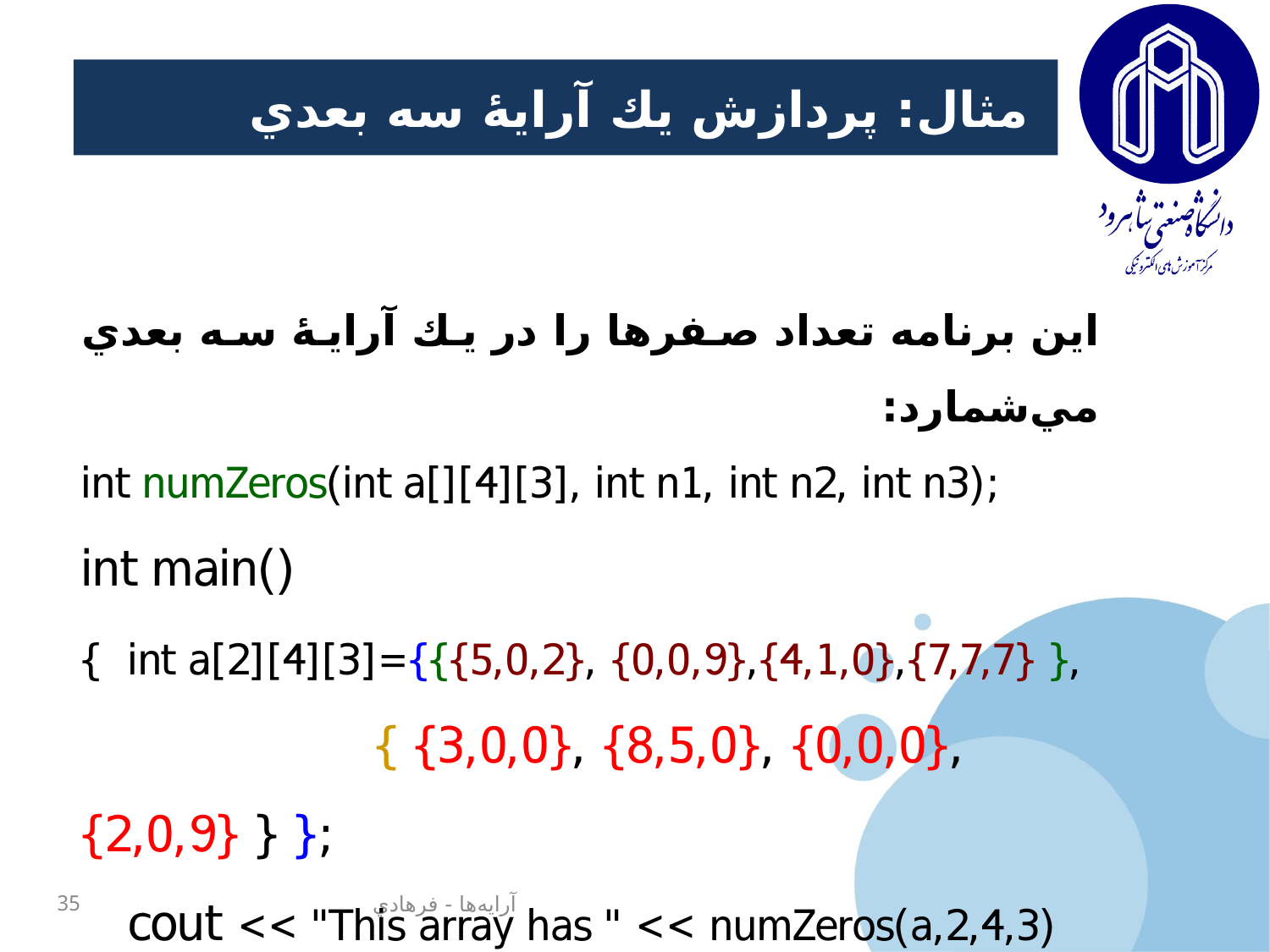

# مثال‌: پردازش يك آرايۀ سه بعدي
اين‌ برنامه‌ تعداد صفرها را در يك آرايۀ سه بعدي مي‌شمارد:
int numZeros(int a[][4][3], int n1, int n2, int n3);
int main()
{  int a[2][4][3]={{{5,0,2}, {0,0,9},{4,1,0},{7,7,7} },                     { {3,0,0}, {8,5,0}, {0,0,0}, {2,0,9} } };
   cout << "This array has " << numZeros(a,2,4,3)
                << " zeros:\n";
}
35
آرايه‌ها - فرهادي